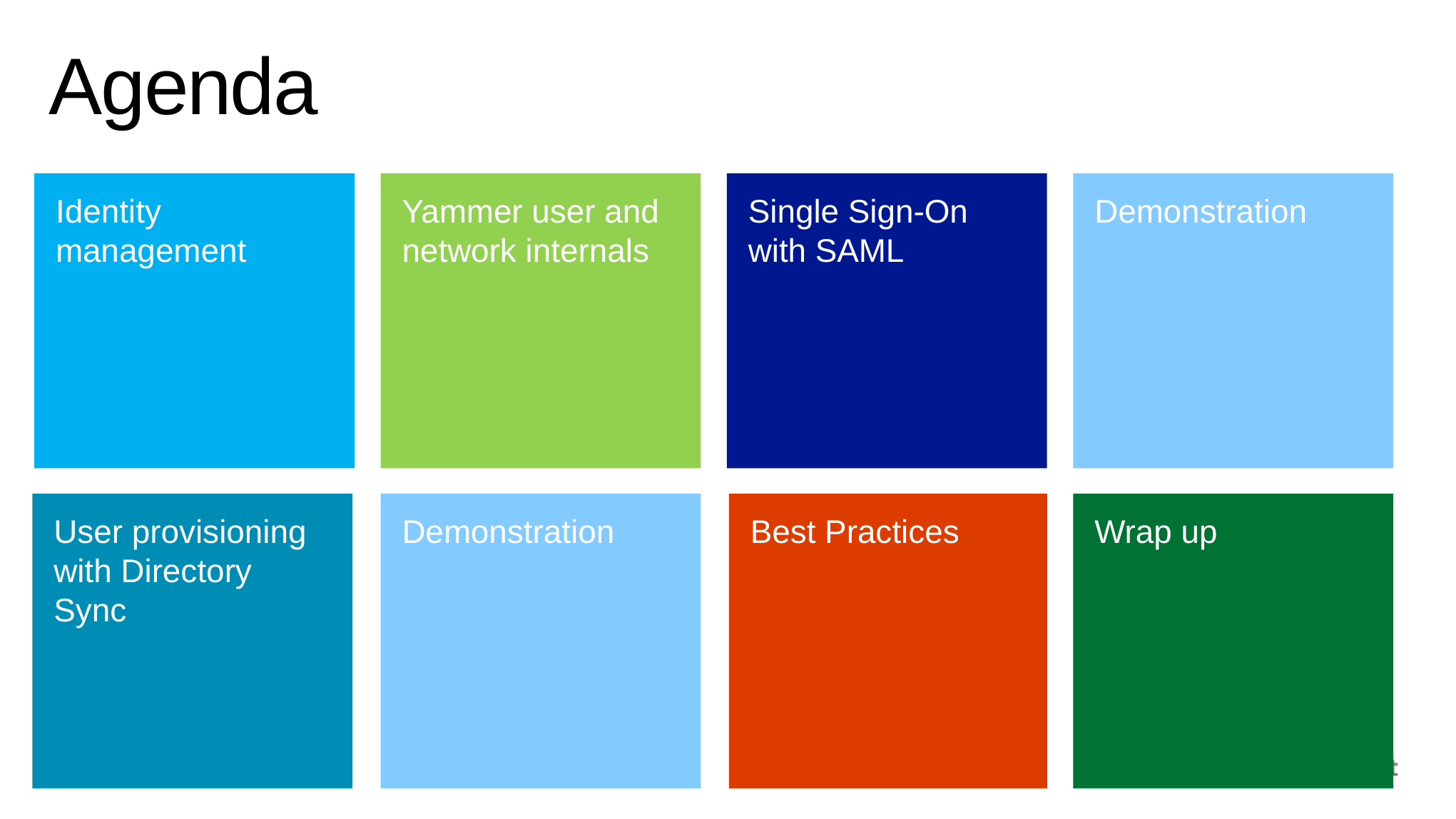

# Agenda
Identity management

Yammer user and network internals

Single Sign-On with SAML
Demonstration
User provisioning with Directory Sync

Demonstration
Best Practices

Wrap up